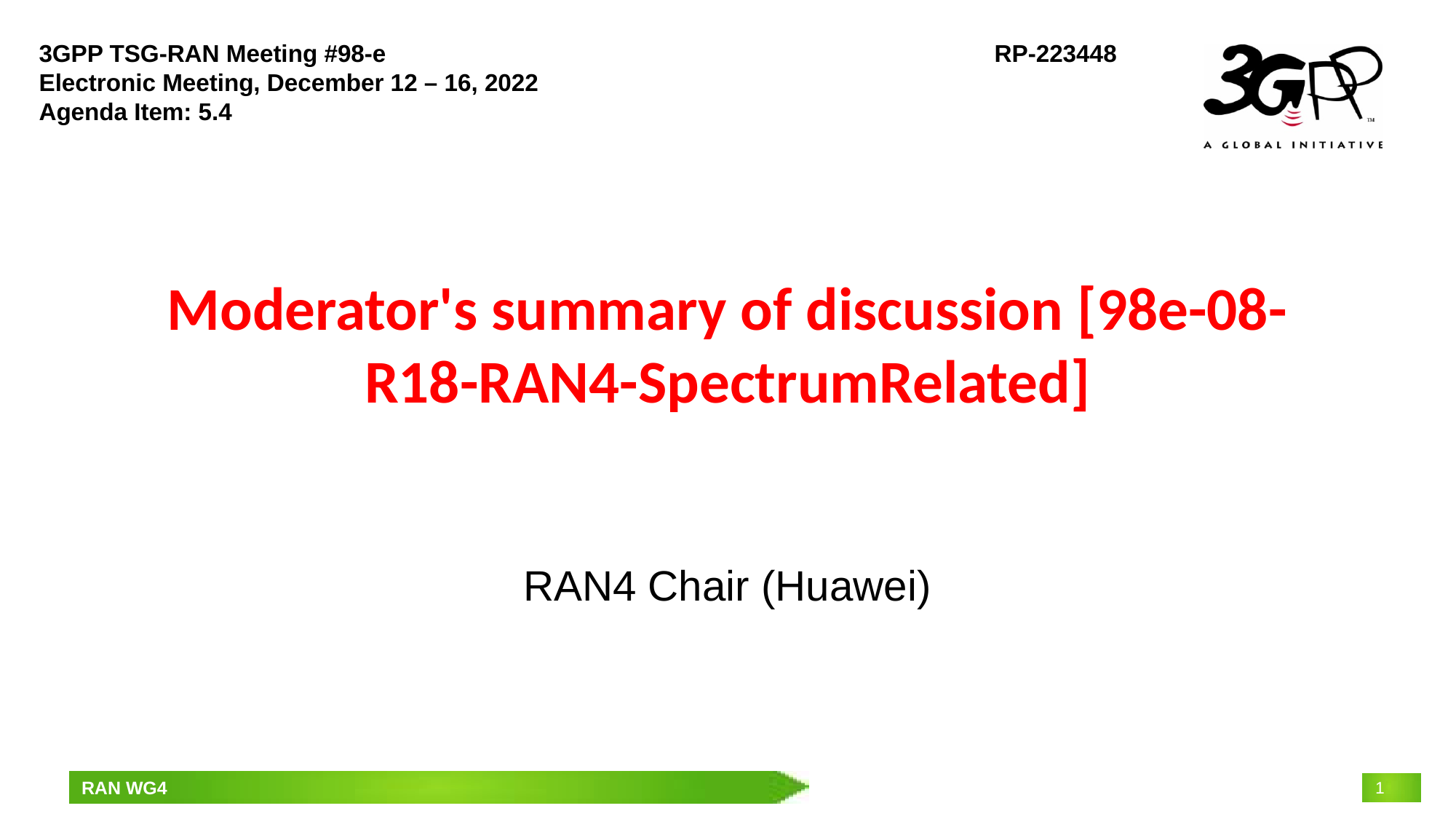

3GPP TSG-RAN Meeting #98-e
Electronic Meeting, December 12 – 16, 2022
Agenda Item: 5.4
RP‑223448
# Moderator's summary of discussion [98e-08-R18-RAN4-SpectrumRelated]
RAN4 Chair (Huawei)